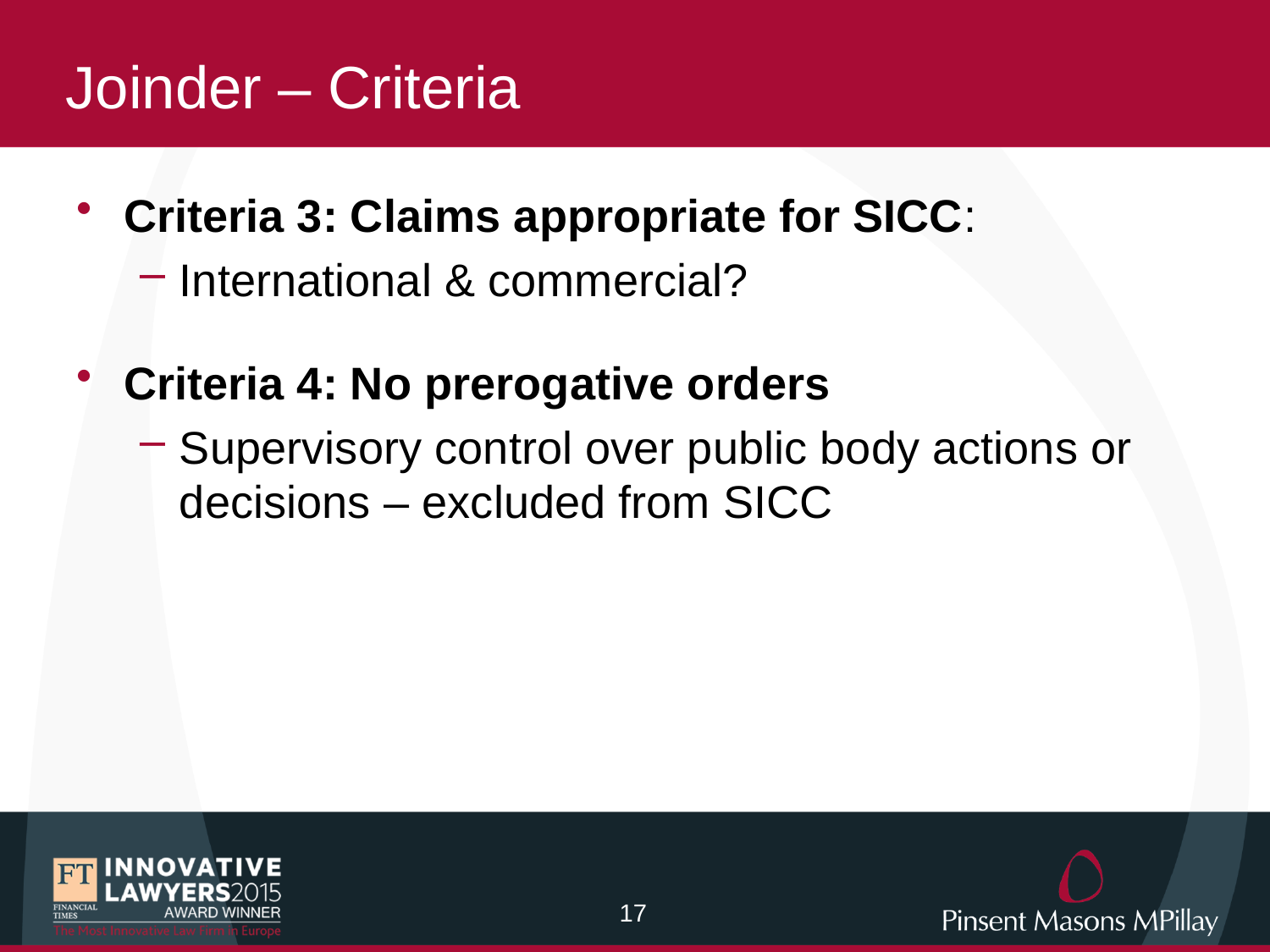

# Joinder – Criteria
Criteria 3: Claims appropriate for SICC:
International & commercial?

Criteria 4: No prerogative orders
Supervisory control over public body actions or decisions – excluded from SICC
17